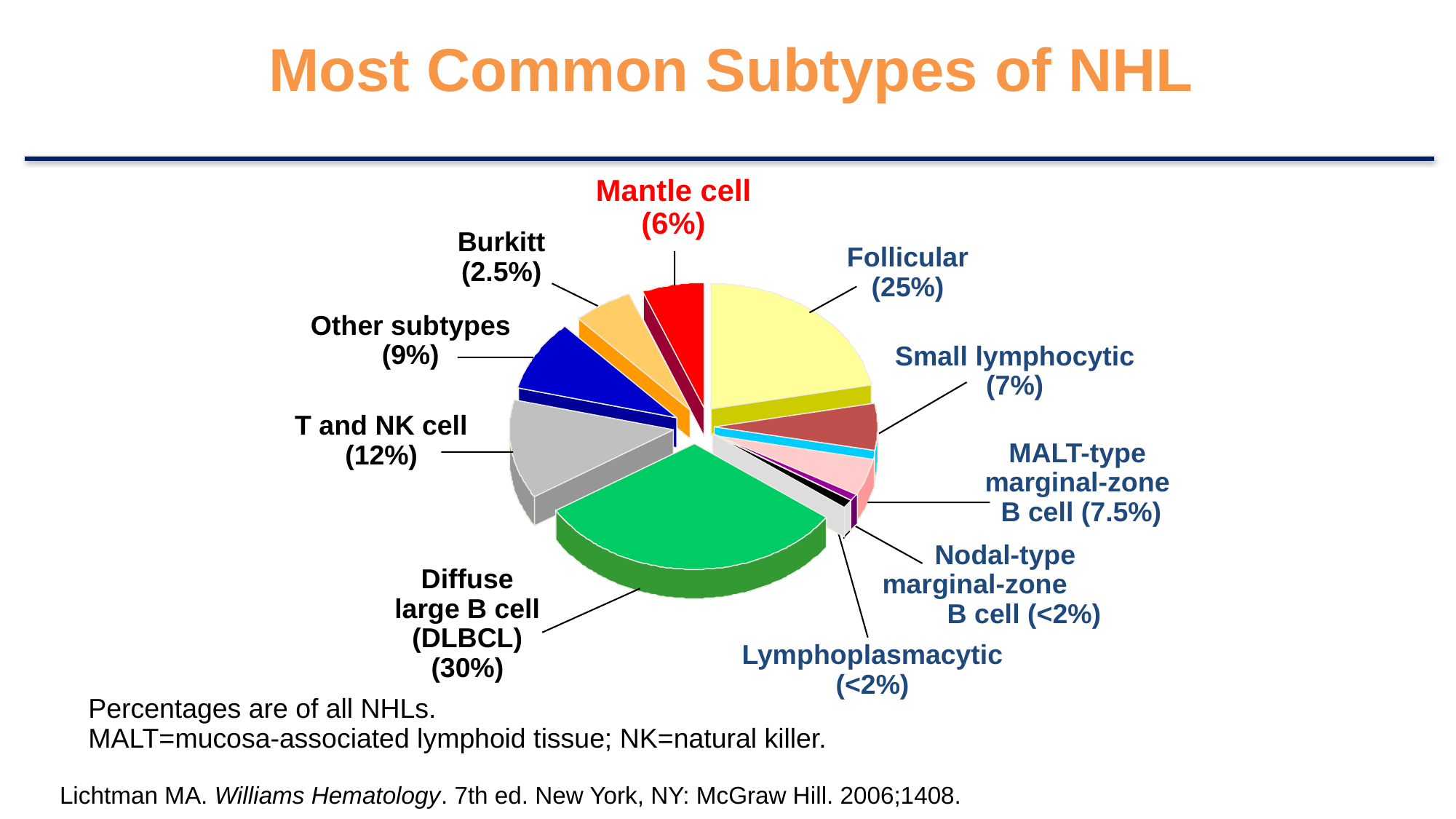

# Most Common Subtypes of NHL
Mantle cell
(6%)
Burkitt
(2.5%)
Follicular
(25%)

Other subtypes
(9%)

Small lymphocytic
(7%)

T and NK cell
(12%)

MALT-type
marginal-zone
B cell (7.5%)

Nodal-type  marginal-zone              B cell (<2%)
Diffuse large B cell (DLBCL)
(30%)

Lymphoplasmacytic (<2%)
Percentages are of all NHLs.
MALT=mucosa-associated lymphoid tissue; NK=natural killer.
Lichtman MA. Williams Hematology. 7th ed. New York, NY: McGraw Hill. 2006;1408.